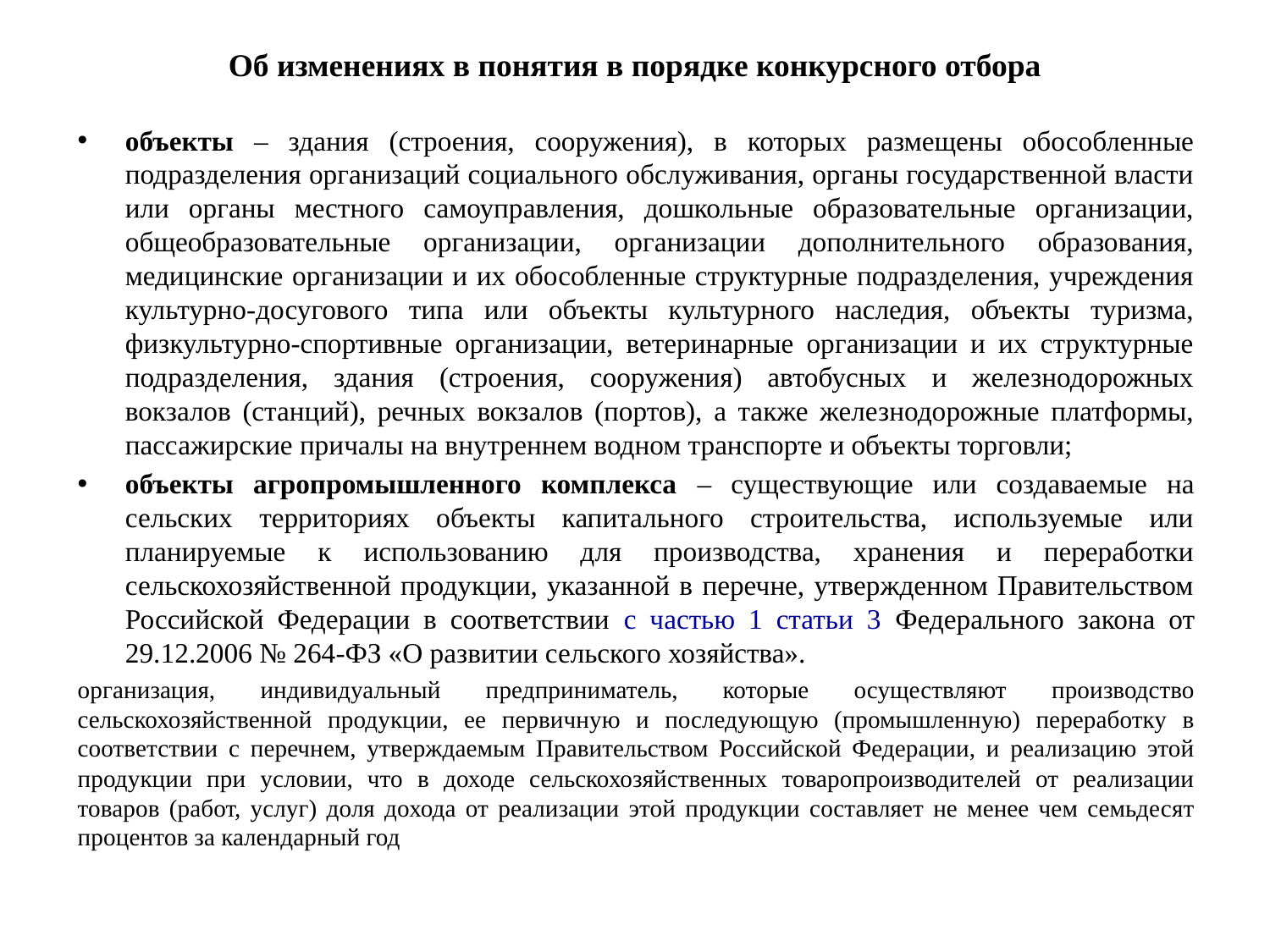

# Об изменениях в понятия в порядке конкурсного отбора
объекты – здания (строения, сооружения), в которых размещены обособленные подразделения организаций социального обслуживания, органы государственной власти или органы местного самоуправления, дошкольные образовательные организации, общеобразовательные организации, организации дополнительного образования, медицинские организации и их обособленные структурные подразделения, учреждения культурно-досугового типа или объекты культурного наследия, объекты туризма, физкультурно-спортивные организации, ветеринарные организации и их структурные подразделения, здания (строения, сооружения) автобусных и железнодорожных вокзалов (станций), речных вокзалов (портов), а также железнодорожные платформы, пассажирские причалы на внутреннем водном транспорте и объекты торговли;
объекты агропромышленного комплекса – существующие или создаваемые на сельских территориях объекты капитального строительства, используемые или планируемые к использованию для производства, хранения и переработки сельскохозяйственной продукции, указанной в перечне, утвержденном Правительством Российской Федерации в соответствии с частью 1 статьи 3 Федерального закона от 29.12.2006 № 264-ФЗ «О развитии сельского хозяйства».
организация, индивидуальный предприниматель, которые осуществляют производство сельскохозяйственной продукции, ее первичную и последующую (промышленную) переработку в соответствии с перечнем, утверждаемым Правительством Российской Федерации, и реализацию этой продукции при условии, что в доходе сельскохозяйственных товаропроизводителей от реализации товаров (работ, услуг) доля дохода от реализации этой продукции составляет не менее чем семьдесят процентов за календарный год